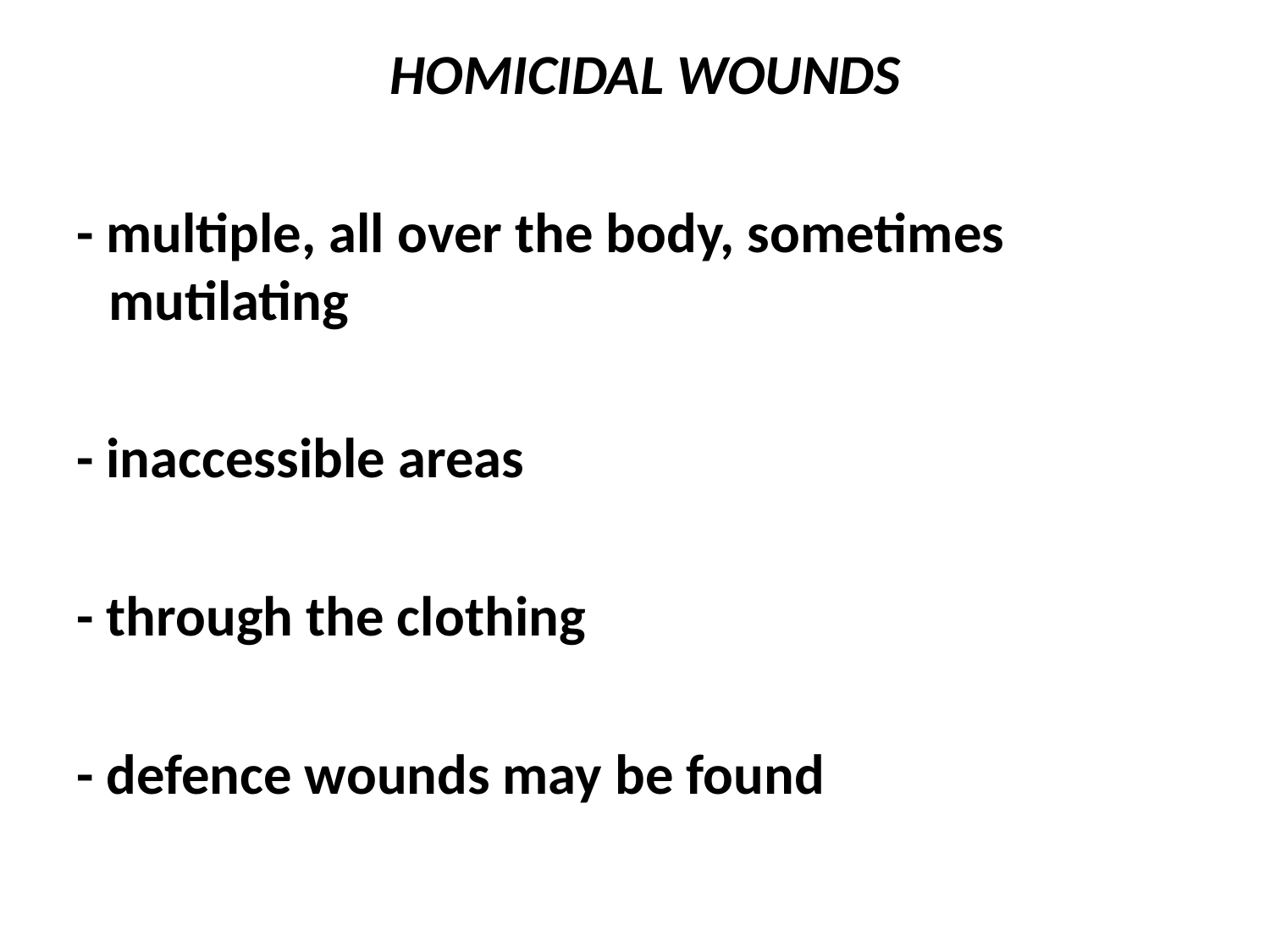

HOMICIDAL WOUNDS

- multiple, all over the body, sometimes mutilating

- inaccessible areas

- through the clothing

- defence wounds may be found